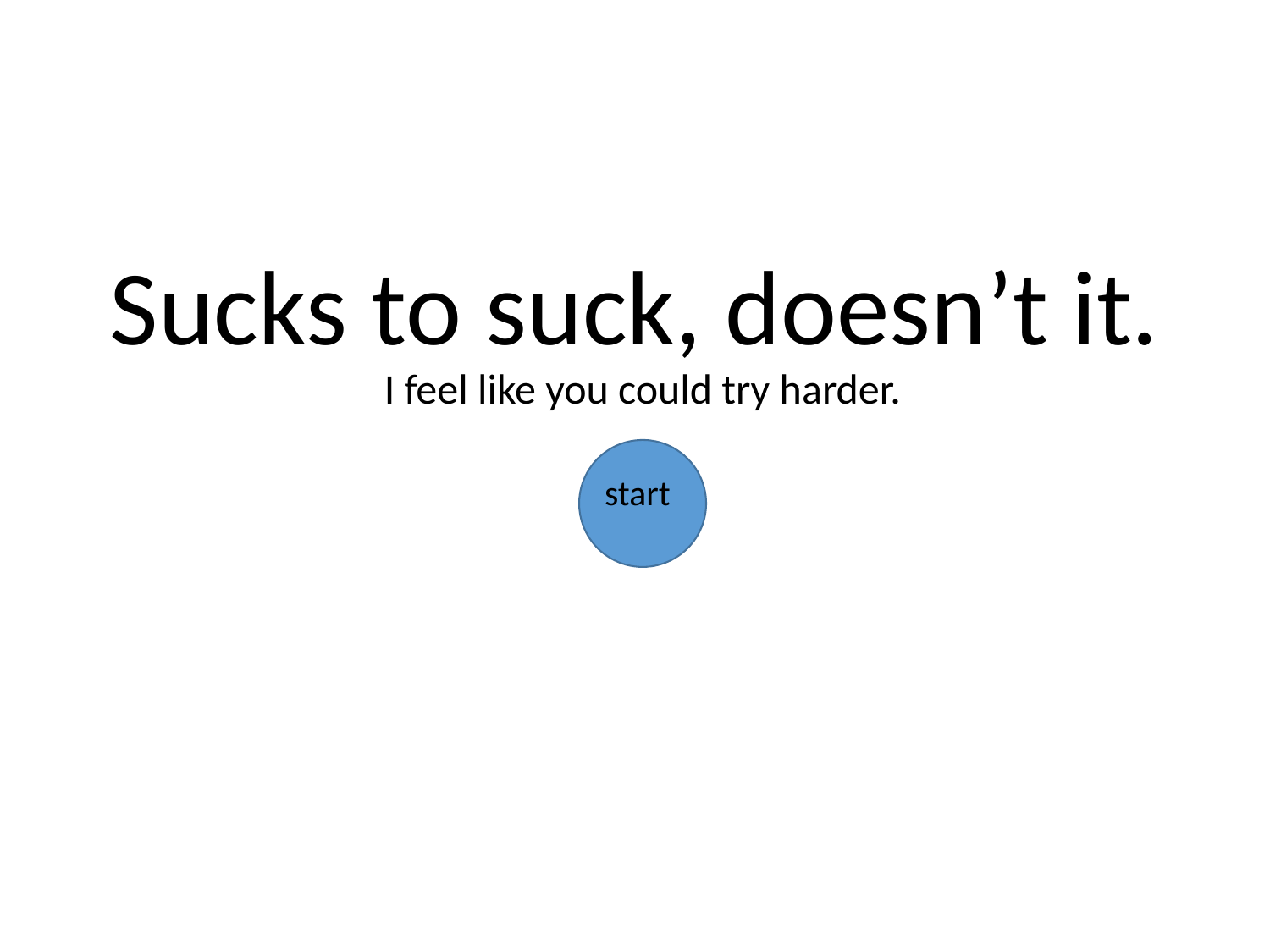

# Sucks to suck, doesn’t it.
I feel like you could try harder.

start